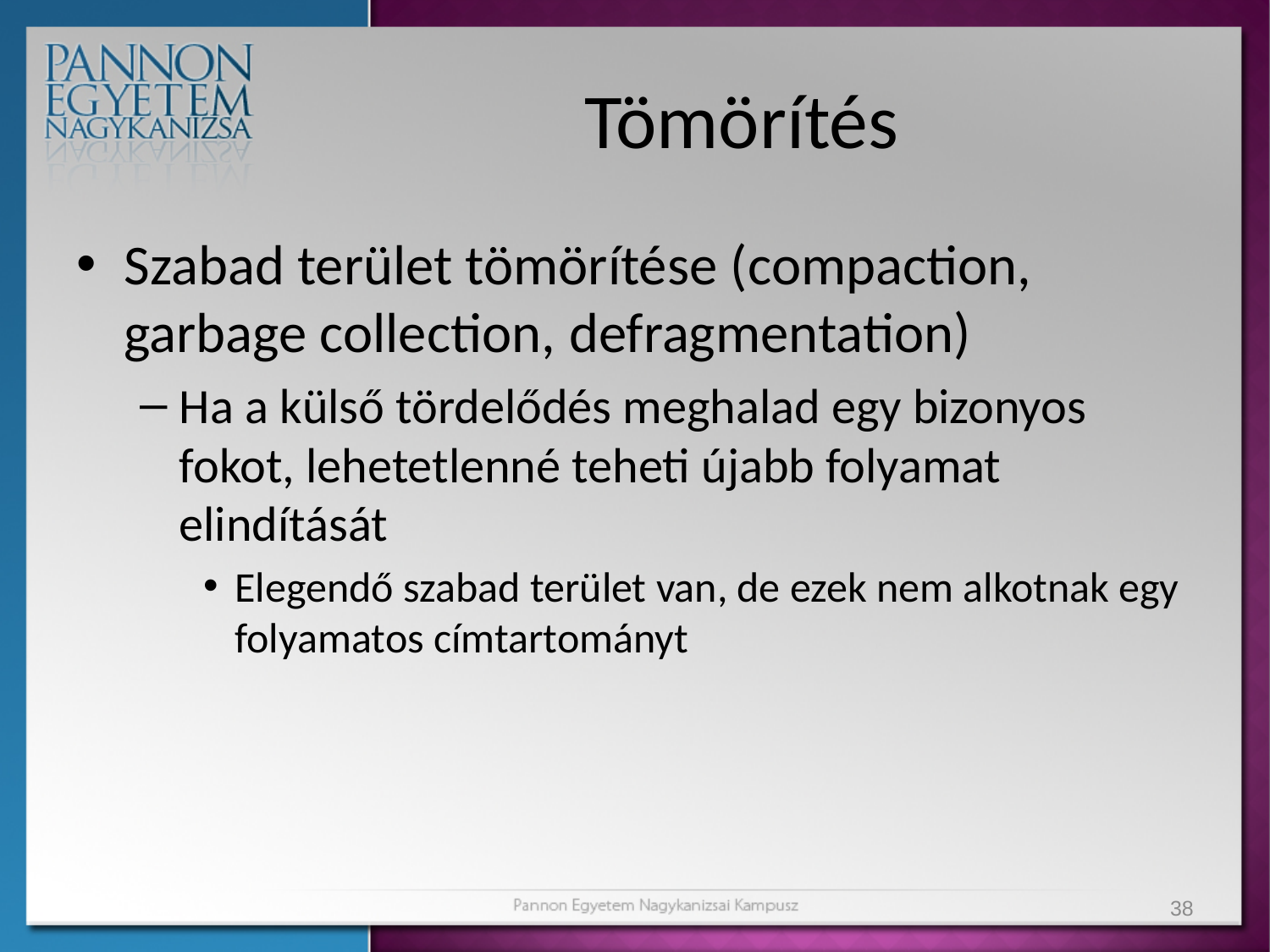

# Tömörítés
Szabad terület tömörítése (compaction, garbage collection, defragmentation)
Ha a külső tördelődés meghalad egy bizonyos fokot, lehetetlenné teheti újabb folyamat elindítását
Elegendő szabad terület van, de ezek nem alkotnak egy folyamatos címtartományt
38